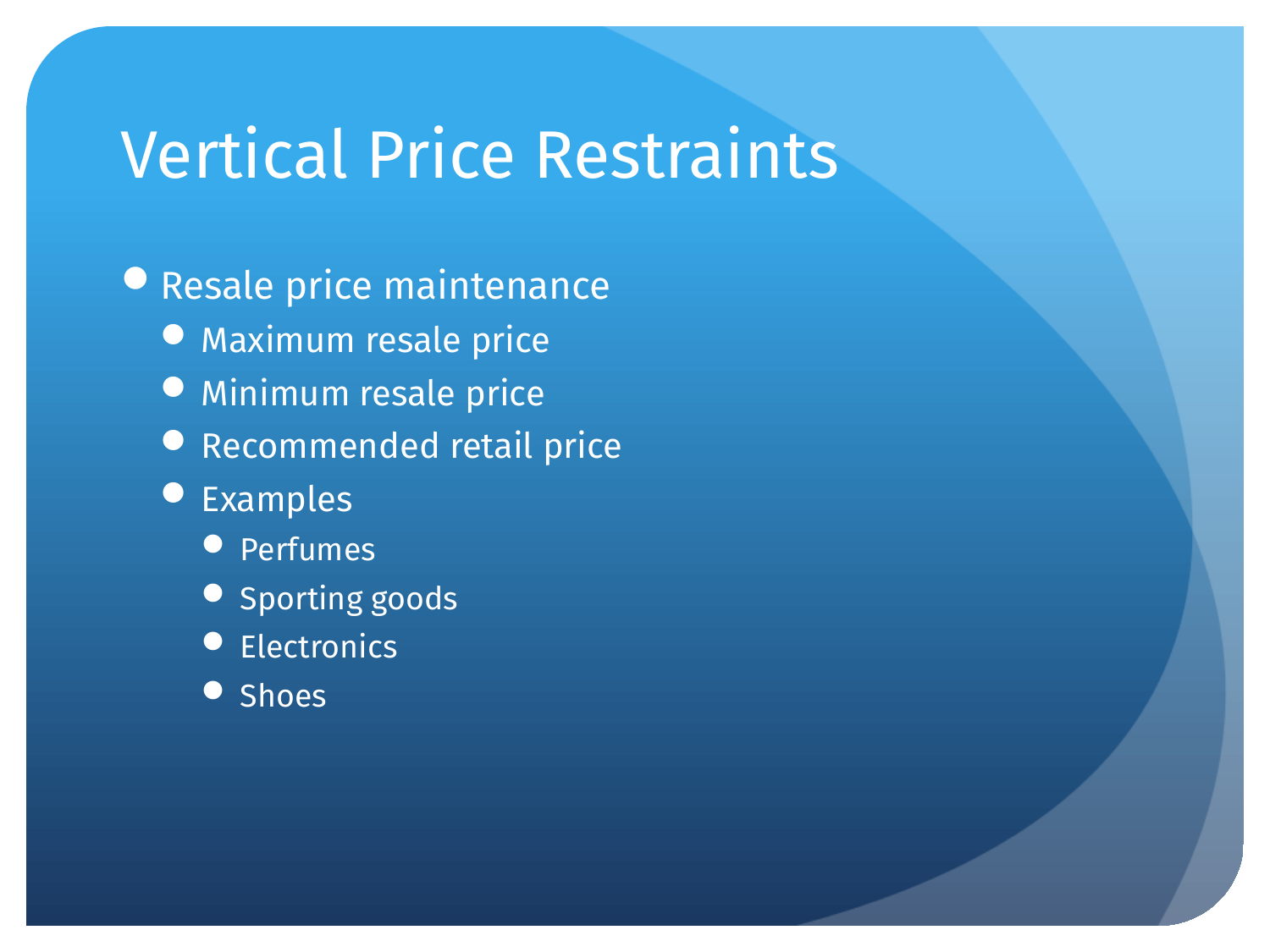

# Vertical Price Restraints
Resale price maintenance
Maximum resale price
Minimum resale price
Recommended retail price
Examples
Perfumes
Sporting goods
Electronics
Shoes